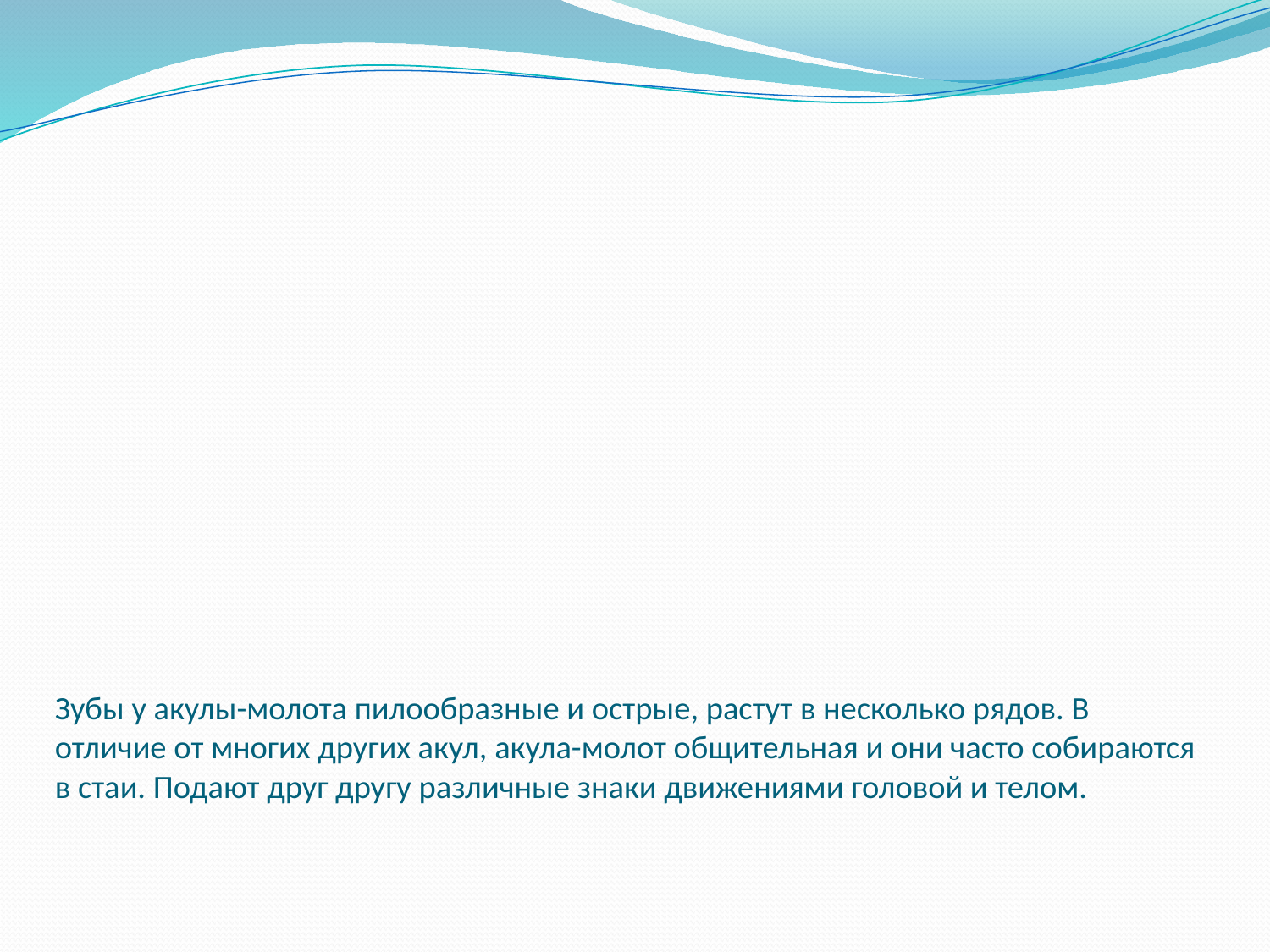

# Зубы у акулы-молота пилообразные и острые, растут в несколько рядов. В отличие от многих других акул, акула-молот общительная и они часто собираются в стаи. Подают друг другу различные знаки движениями головой и телом.